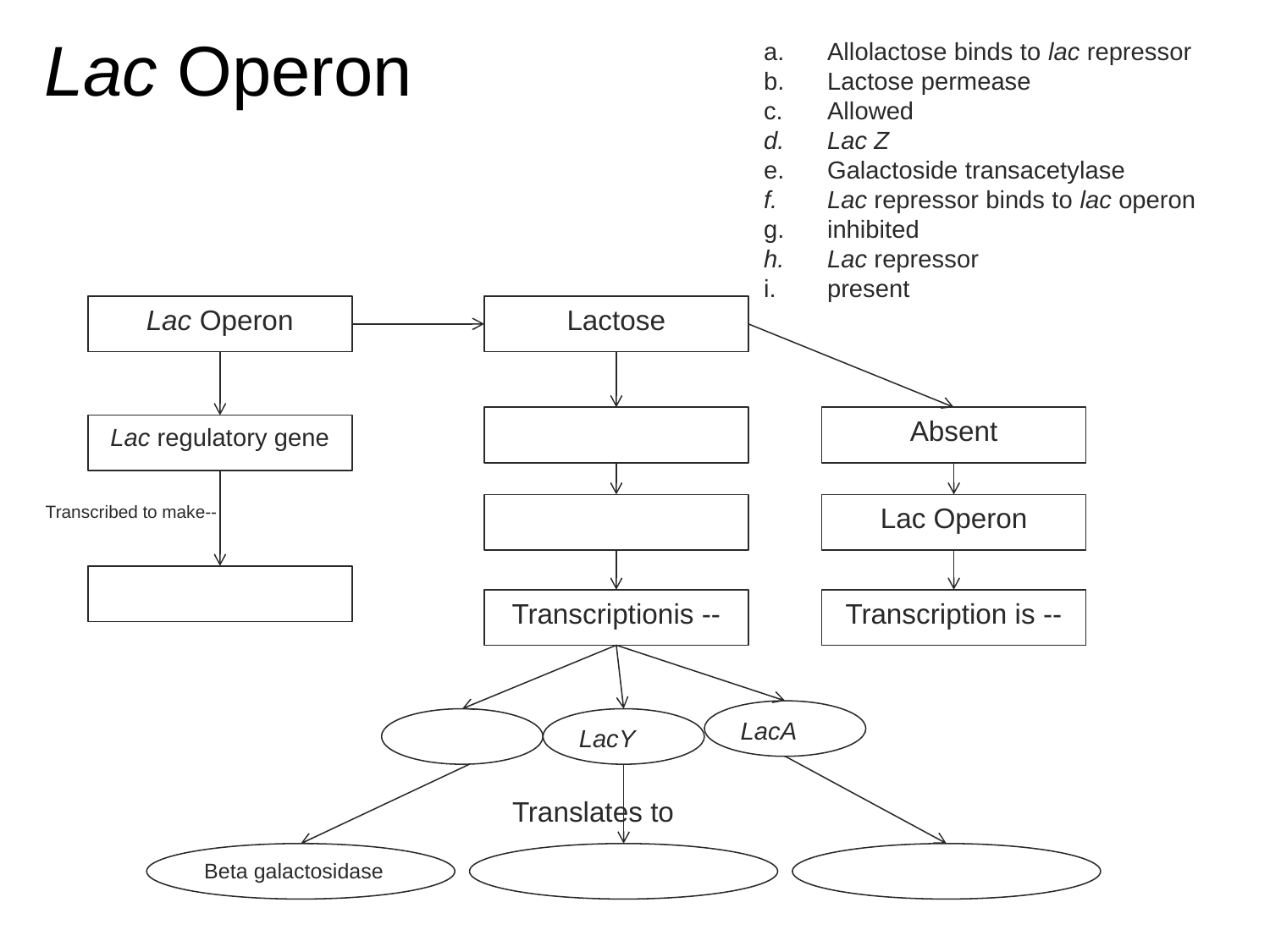

# Lac Operon

Allolactose binds to lac repressor
Lactose permease
Allowed
Lac Z
Galactoside transacetylase
Lac repressor binds to lac operon
inhibited
Lac repressor
present
Lac Operon
Lactose

Transcriptionis --
Absent
Lac Operon
Transcription is --
Lac regulatory gene
Transcribed to make--

LacA

LacY
Translates to
Beta galactosidase